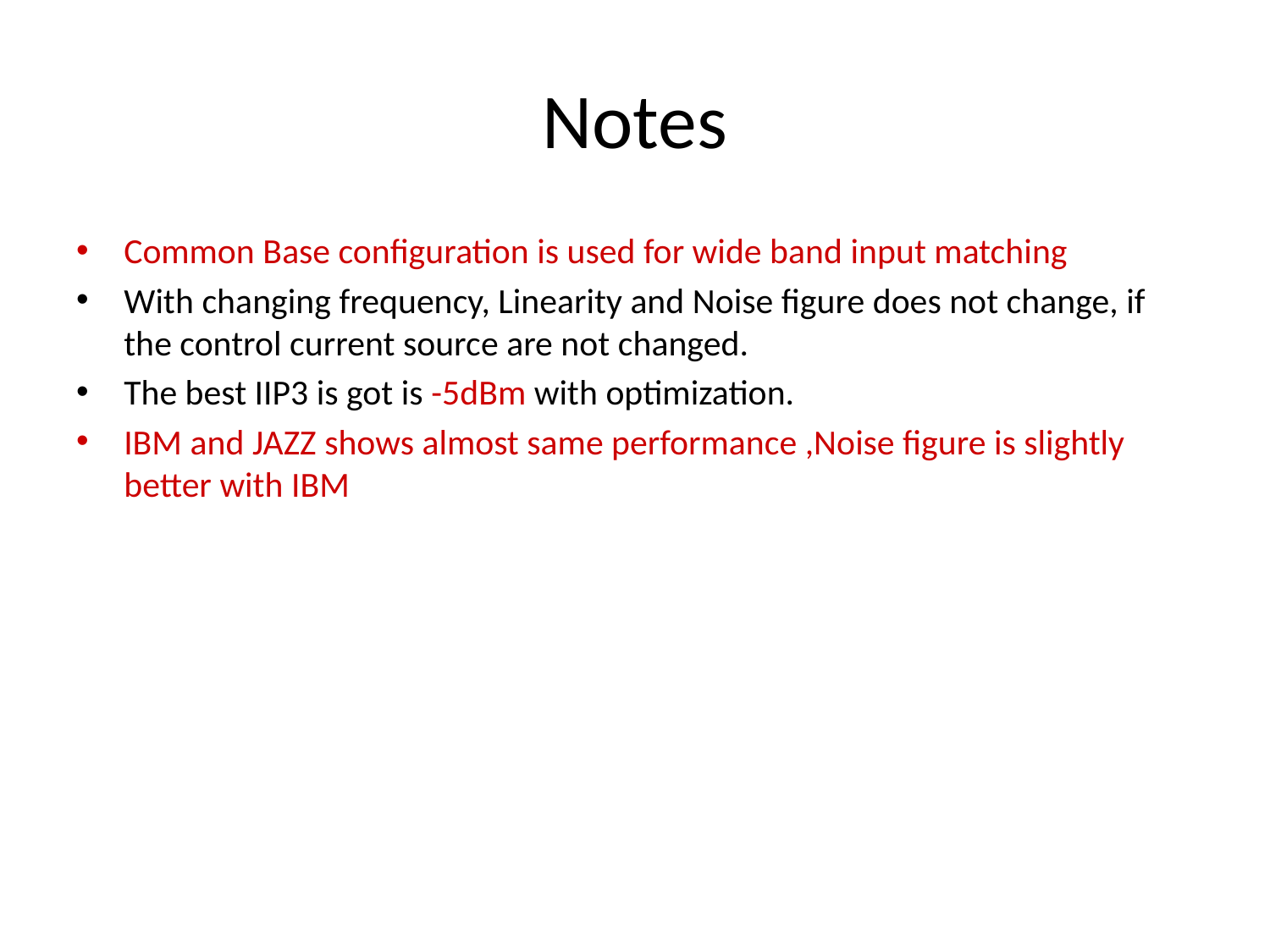

# Notes
Common Base configuration is used for wide band input matching
With changing frequency, Linearity and Noise figure does not change, if the control current source are not changed.
The best IIP3 is got is -5dBm with optimization.
IBM and JAZZ shows almost same performance ,Noise figure is slightly better with IBM